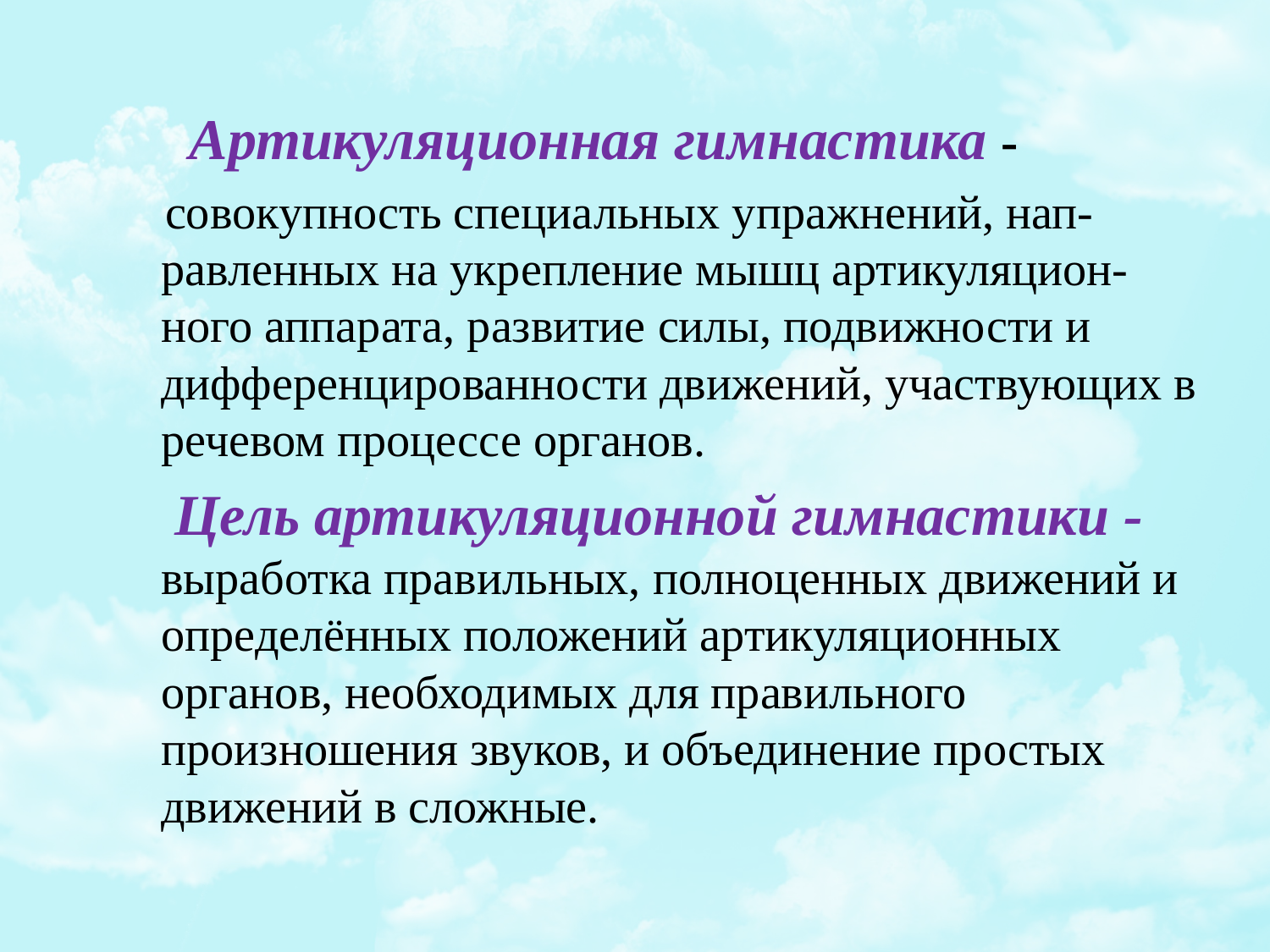

#
     Артикуляционная гимнастика -
    совокупность специальных упражнений, нап-равленных на укрепление мышц артикуляцион-ного аппарата, развитие силы, подвижности и дифференцированности движений, участвующих в речевом процессе органов.
    Цель артикуляционной гимнастики - выработка правильных, полноценных движений и определённых положений артикуляционных органов, необходимых для правильного произношения звуков, и объединение простых движений в сложные.